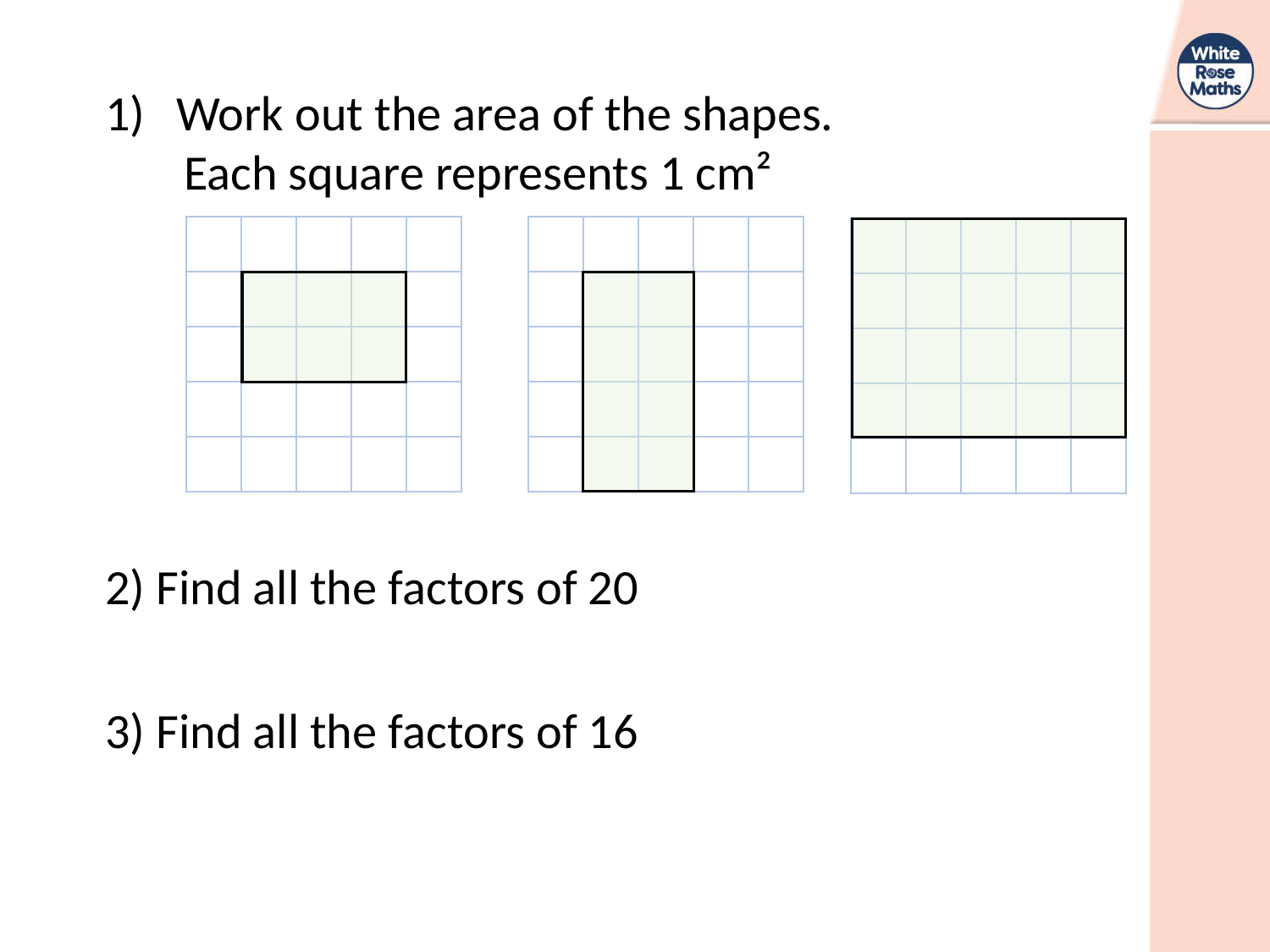

Work out the area of the shapes.
       Each square represents 1 cm²

2) Find all the factors of 20

3) Find all the factors of 16
|  |  |  |  |  |
| --- | --- | --- | --- | --- |
|  |  |  |  |  |
|  |  |  |  |  |
|  |  |  |  |  |
|  |  |  |  |  |
|  |  |  |  |  |
| --- | --- | --- | --- | --- |
|  |  |  |  |  |
|  |  |  |  |  |
|  |  |  |  |  |
|  |  |  |  |  |
|  |  |  |  |  |
| --- | --- | --- | --- | --- |
|  |  |  |  |  |
|  |  |  |  |  |
|  |  |  |  |  |
|  |  |  |  |  |